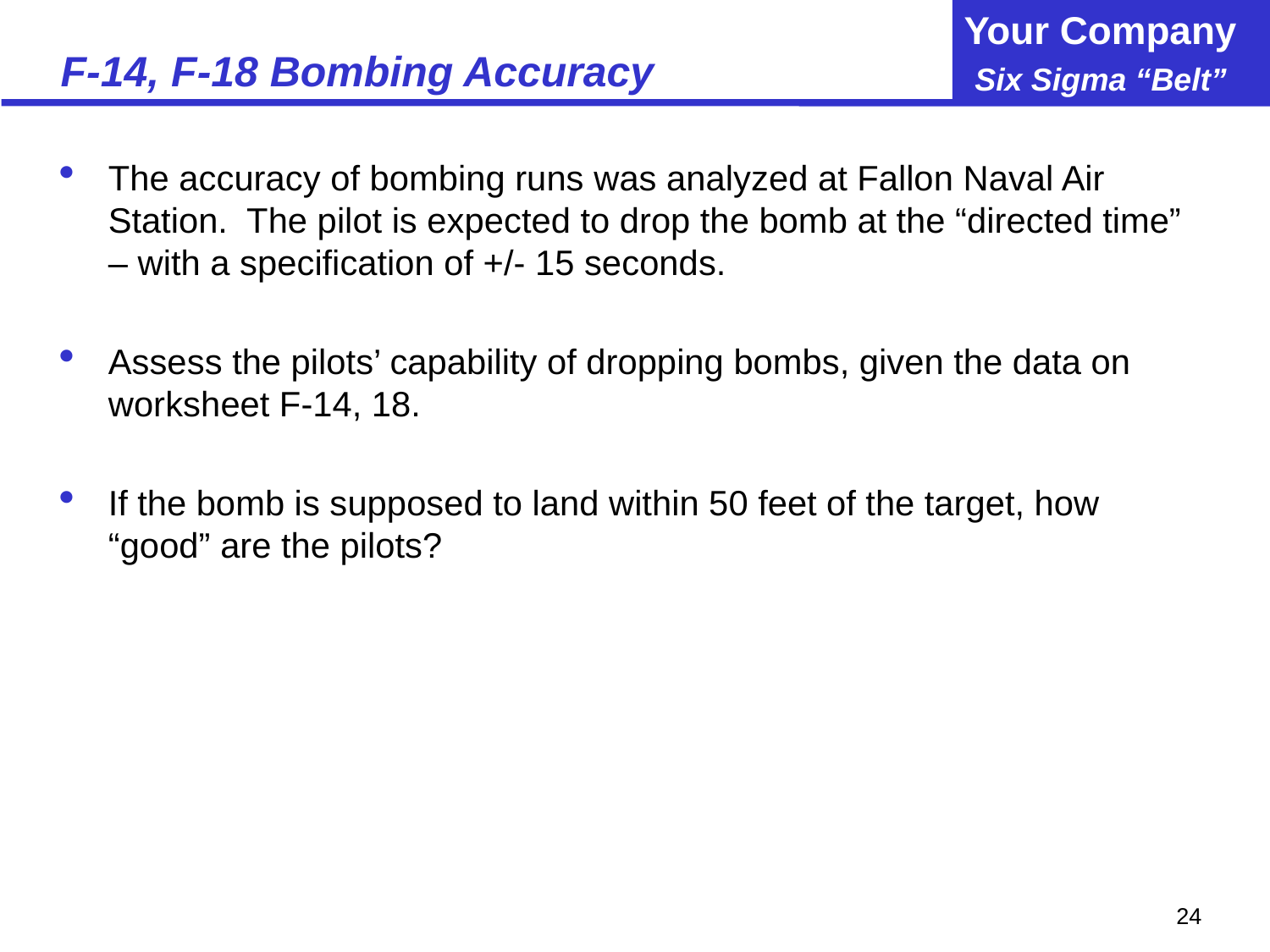

# F-14, F-18 Bombing Accuracy
The accuracy of bombing runs was analyzed at Fallon Naval Air Station.  The pilot is expected to drop the bomb at the “directed time” – with a specification of +/- 15 seconds.

Assess the pilots’ capability of dropping bombs, given the data on worksheet F-14, 18.

If the bomb is supposed to land within 50 feet of the target, how “good” are the pilots?